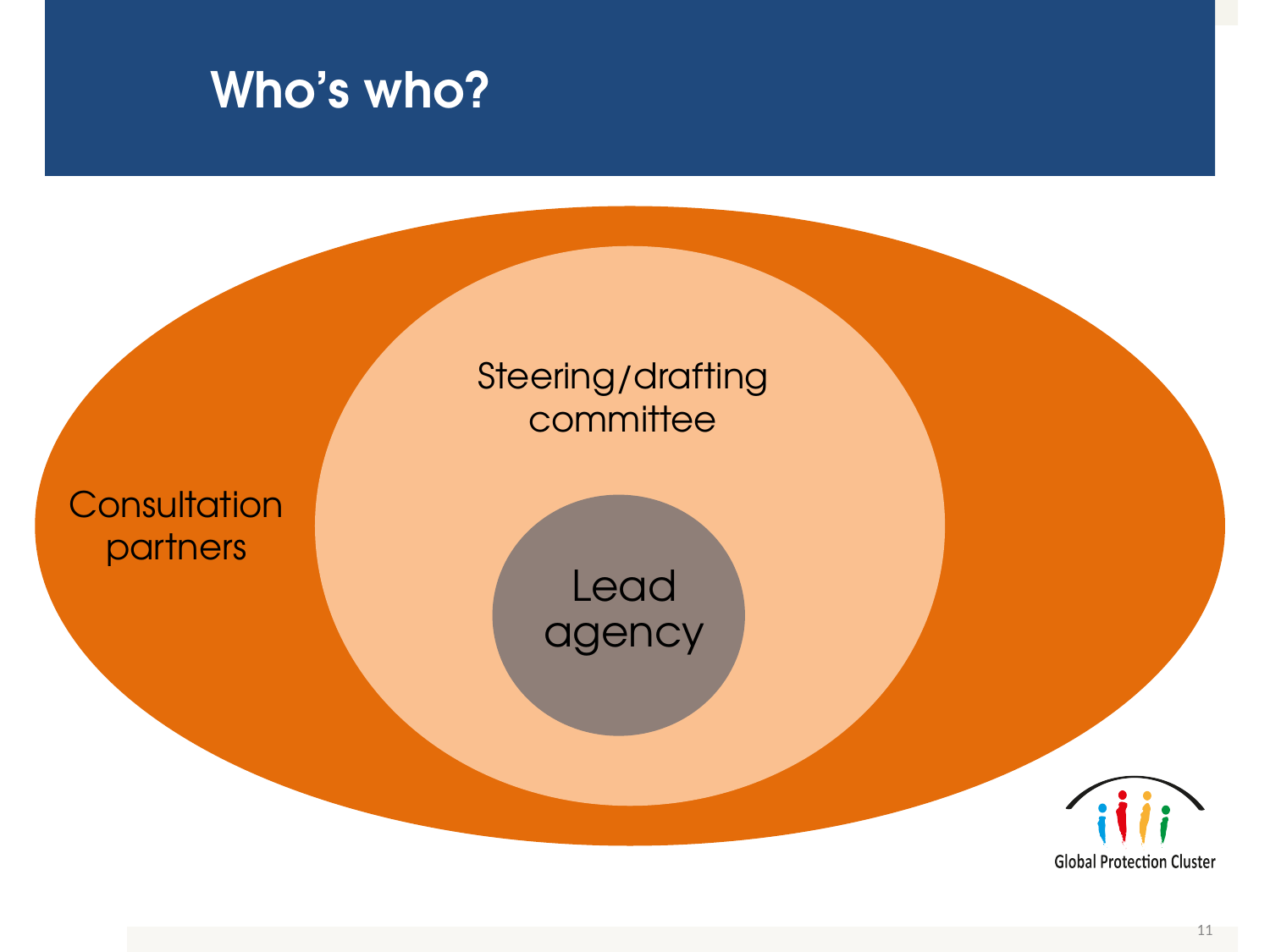

# Who’s who?

Steering/drafting
committee
Consultation
partners

Lead agency